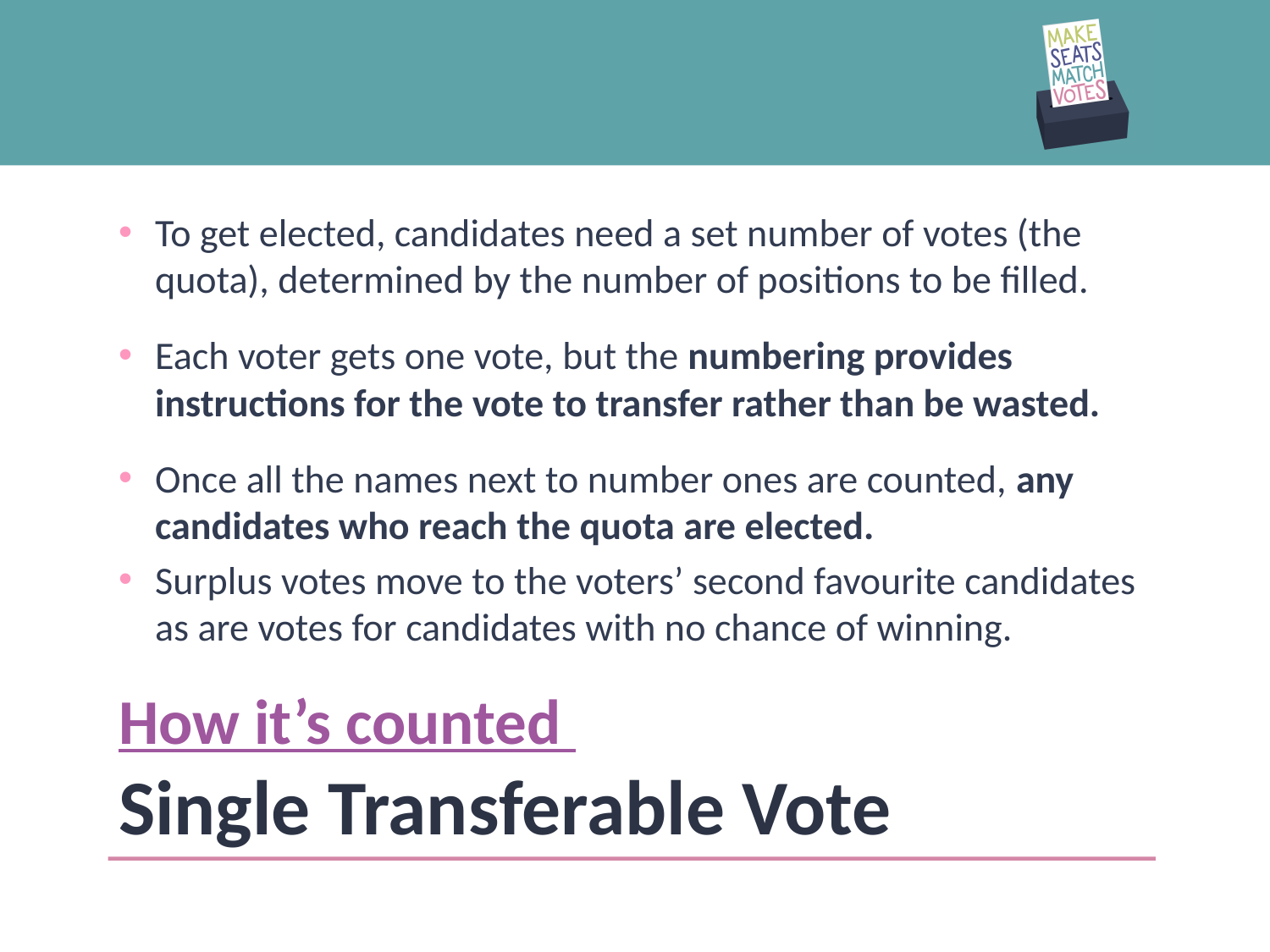

To get elected, candidates need a set number of votes (the quota), determined by the number of positions to be filled.

Each voter gets one vote, but the numbering provides instructions for the vote to transfer rather than be wasted.

Once all the names next to number ones are counted, any candidates who reach the quota are elected.
Surplus votes move to the voters’ second favourite candidates as are votes for candidates with no chance of winning.
# How it’s counted Single Transferable Vote